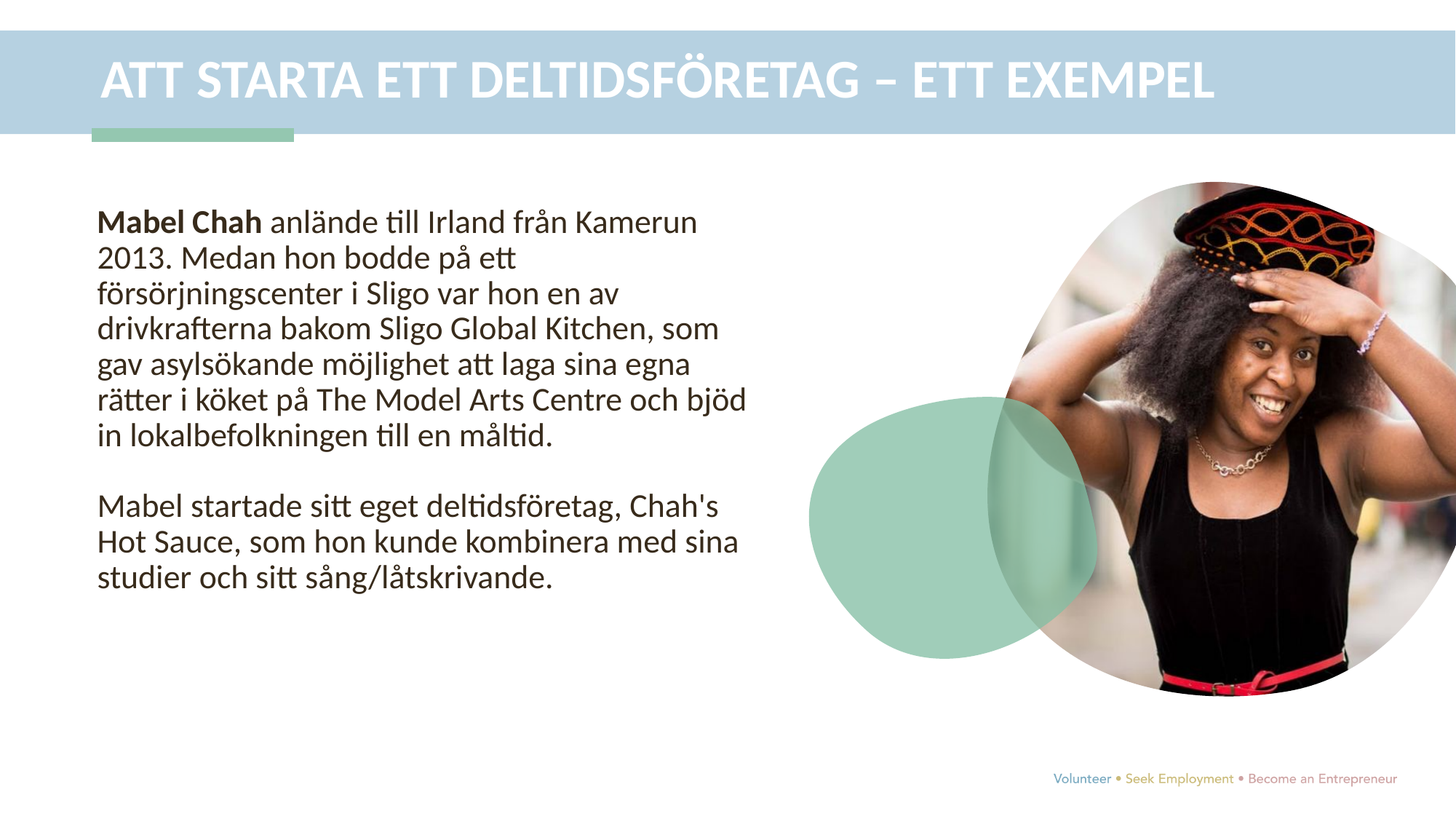

ATT STARTA ETT DELTIDSFÖRETAG – ETT EXEMPEL

Mabel Chah anlände till Irland från Kamerun 2013. Medan hon bodde på ett försörjningscenter i Sligo var hon en av drivkrafterna bakom Sligo Global Kitchen, som gav asylsökande möjlighet att laga sina egna rätter i köket på The Model Arts Centre och bjöd in lokalbefolkningen till en måltid.

Mabel startade sitt eget deltidsföretag, Chah's Hot Sauce, som hon kunde kombinera med sina studier och sitt sång/låtskrivande.